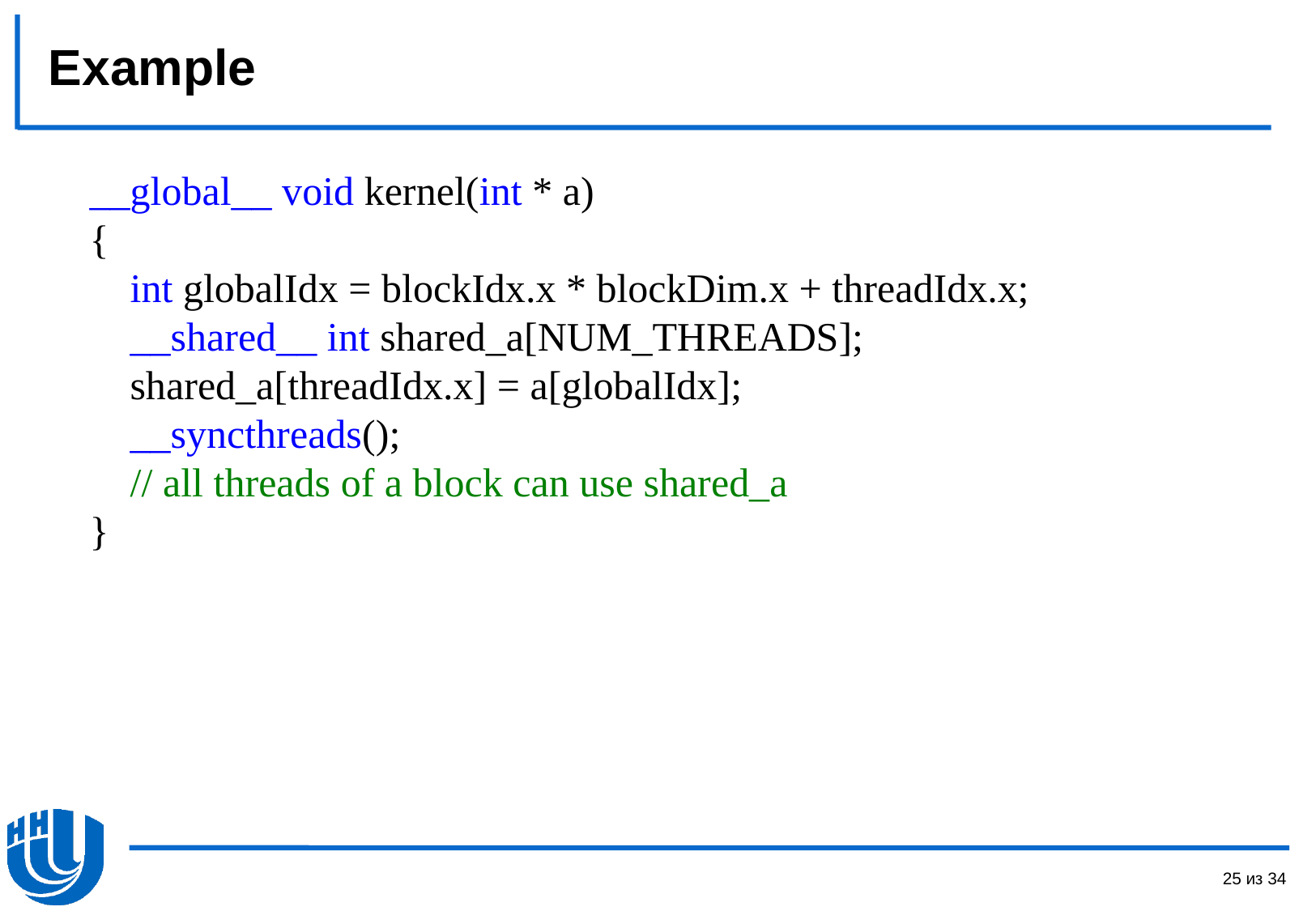

# Example
__global__ void kernel(int * a)
{
    int globalIdx = blockIdx.x * blockDim.x + threadIdx.x;
    __shared__ int shared_a[NUM_THREADS];
    shared_a[threadIdx.x] = a[globalIdx];
    __syncthreads();
    // all threads of a block can use shared_a
}
25